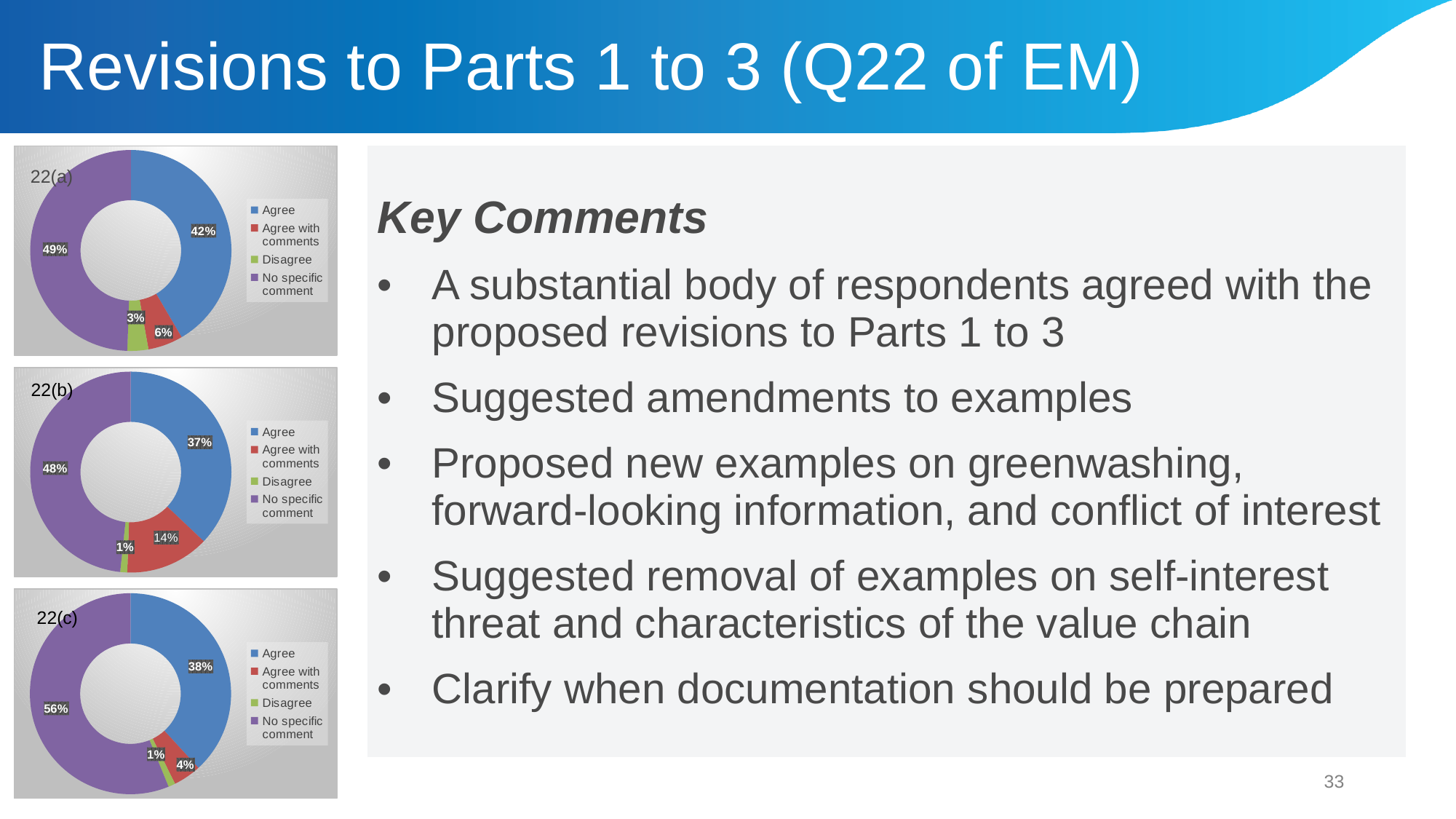

Revisions to Parts 1 to 3 (Q22 of EM)

### Chart

| Category |  |
|---|---|
| Agree | 0.4157303370786517 |
| Agree with comments | 0.056179775280898875 |
| Disagree | 0.033707865168539325 |
| No specific comment | 0.4943820224719101 |
| Key Comments A substantial body of respondents agreed with the proposed revisions to Parts 1 to 3 Suggested amendments to examples Proposed new examples on greenwashing, forward-looking information, and conflict of interest Suggested removal of examples on self-interest threat and characteristics of the value chain Clarify when documentation should be prepared |
| --- |
22(a)

### Chart

| Category |  |
|---|---|
| Agree | 0.3707865168539326 |
| Agree with comments | 0.1348314606741573 |
| Disagree | 0.011235955056179775 |
| No specific comment | 0.48314606741573035 |

### Chart

| Category |  |
|---|---|
| Agree | 0.38202247191011235 |
| Agree with comments | 0.0449438202247191 |
| Disagree | 0.011235955056179775 |
| No specific comment | 0.5617977528089888 |
33